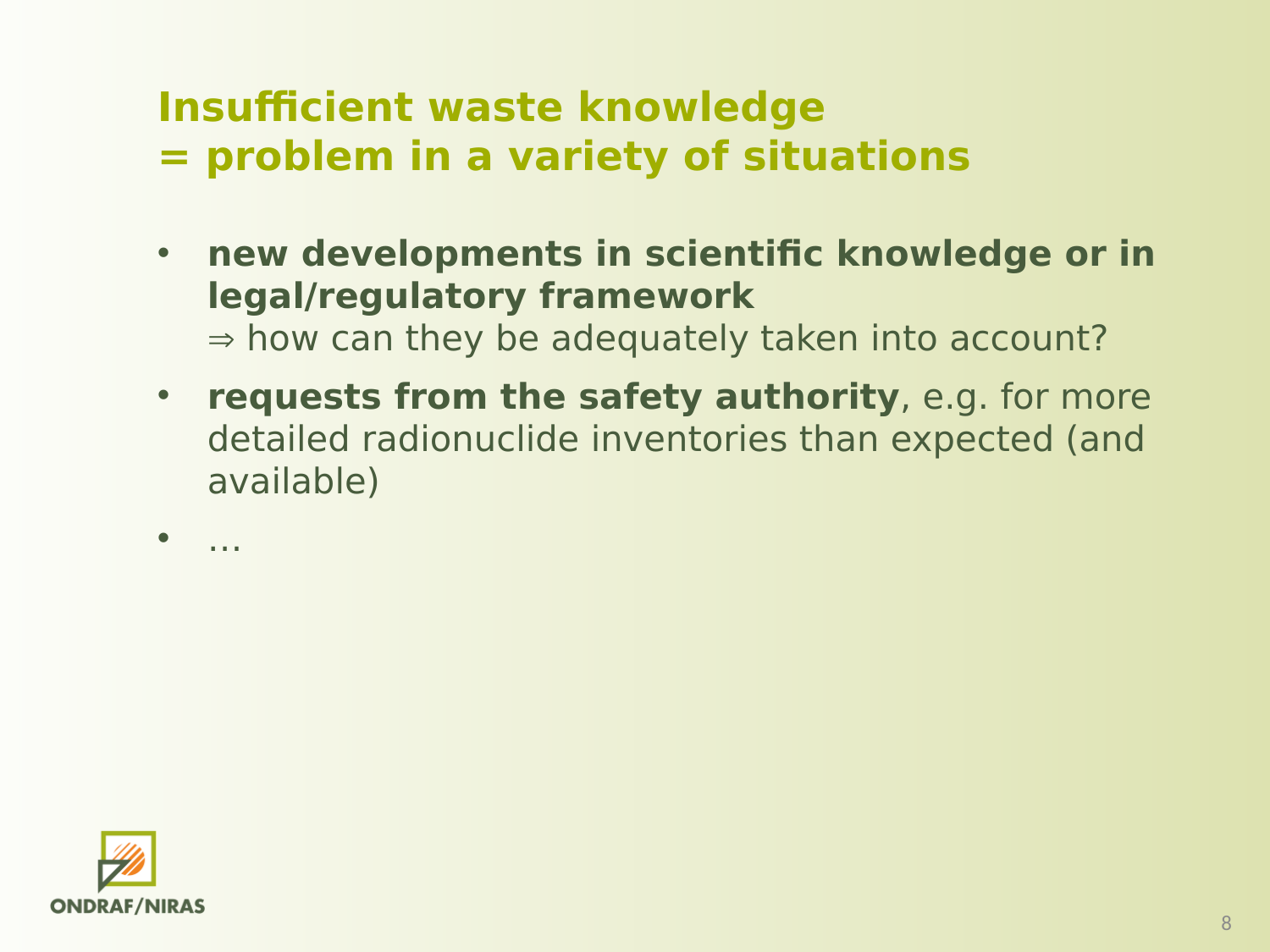

Insufficient waste knowledge
= problem in a variety of situations
new developments in scientific knowledge or in legal/regulatory framework
⇒ how can they be adequately taken into account?
requests from the safety authority, e.g. for more detailed radionuclide inventories than expected (and available)
…